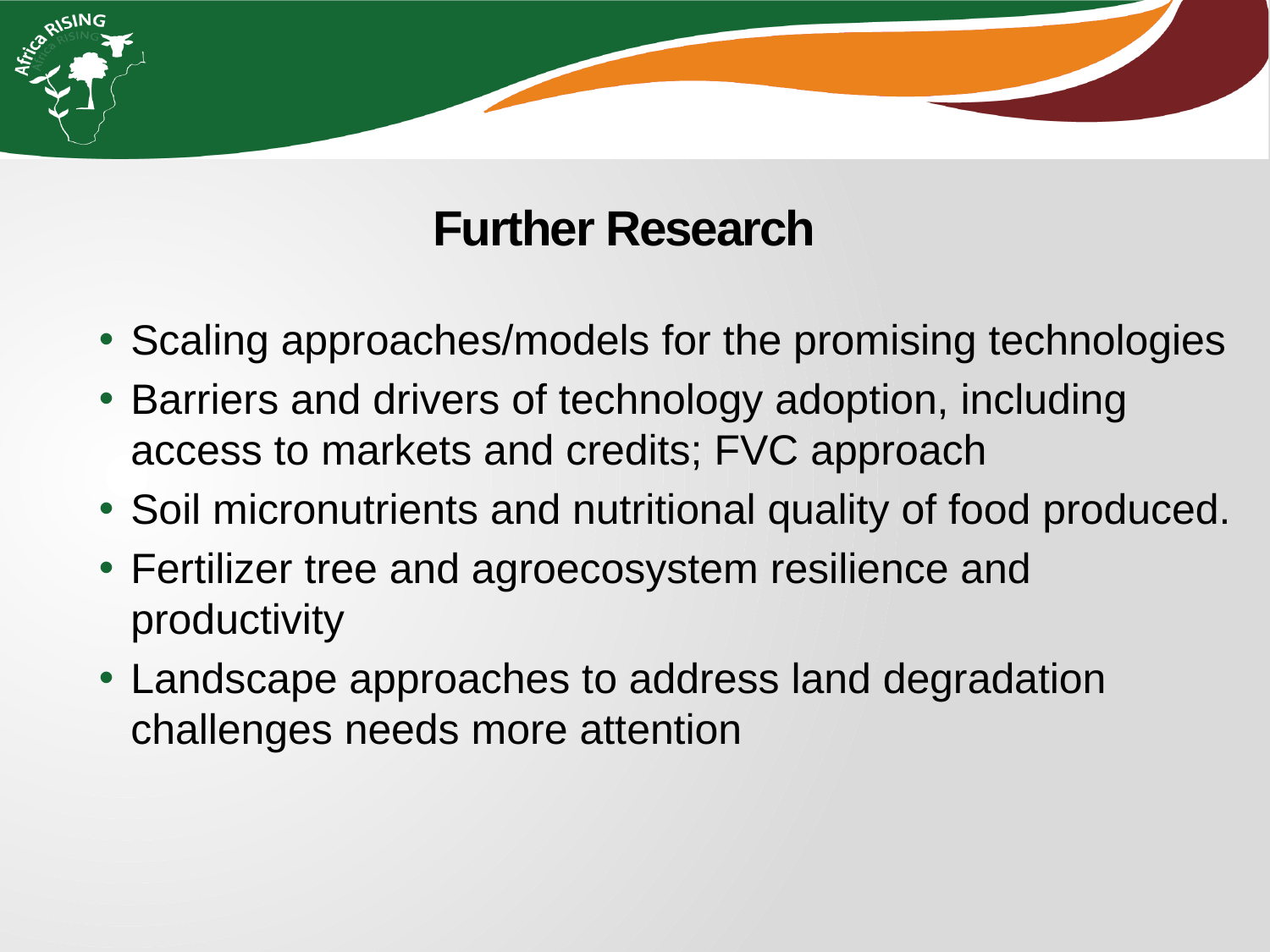

# Further Research
Scaling approaches/models for the promising technologies
Barriers and drivers of technology adoption, including access to markets and credits; FVC approach
Soil micronutrients and nutritional quality of food produced.
Fertilizer tree and agroecosystem resilience and productivity
Landscape approaches to address land degradation challenges needs more attention